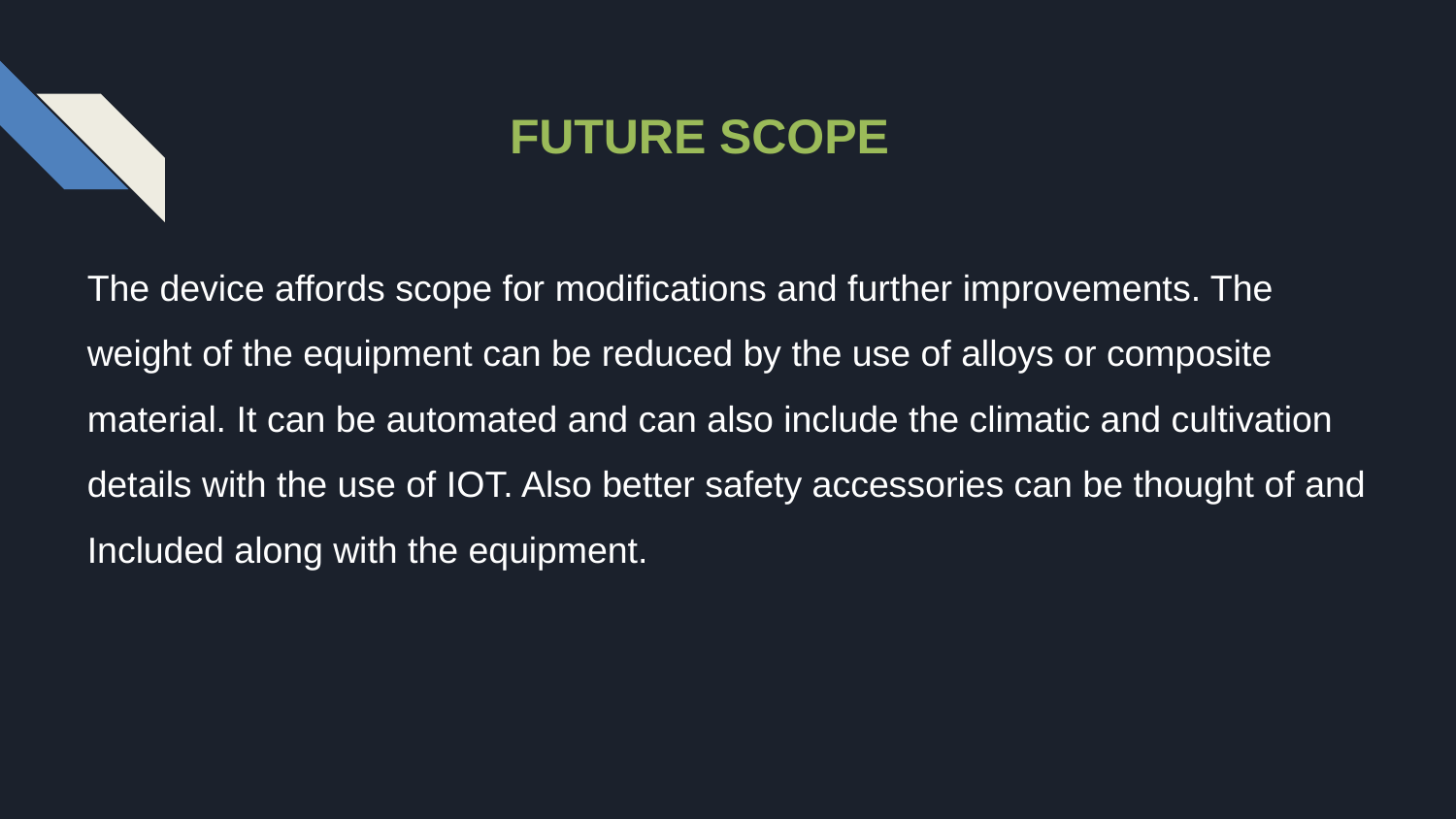

# FUTURE SCOPE
The device affords scope for modifications and further improvements. The weight of the equipment can be reduced by the use of alloys or composite material. It can be automated and can also include the climatic and cultivation details with the use of IOT. Also better safety accessories can be thought of and Included along with the equipment.